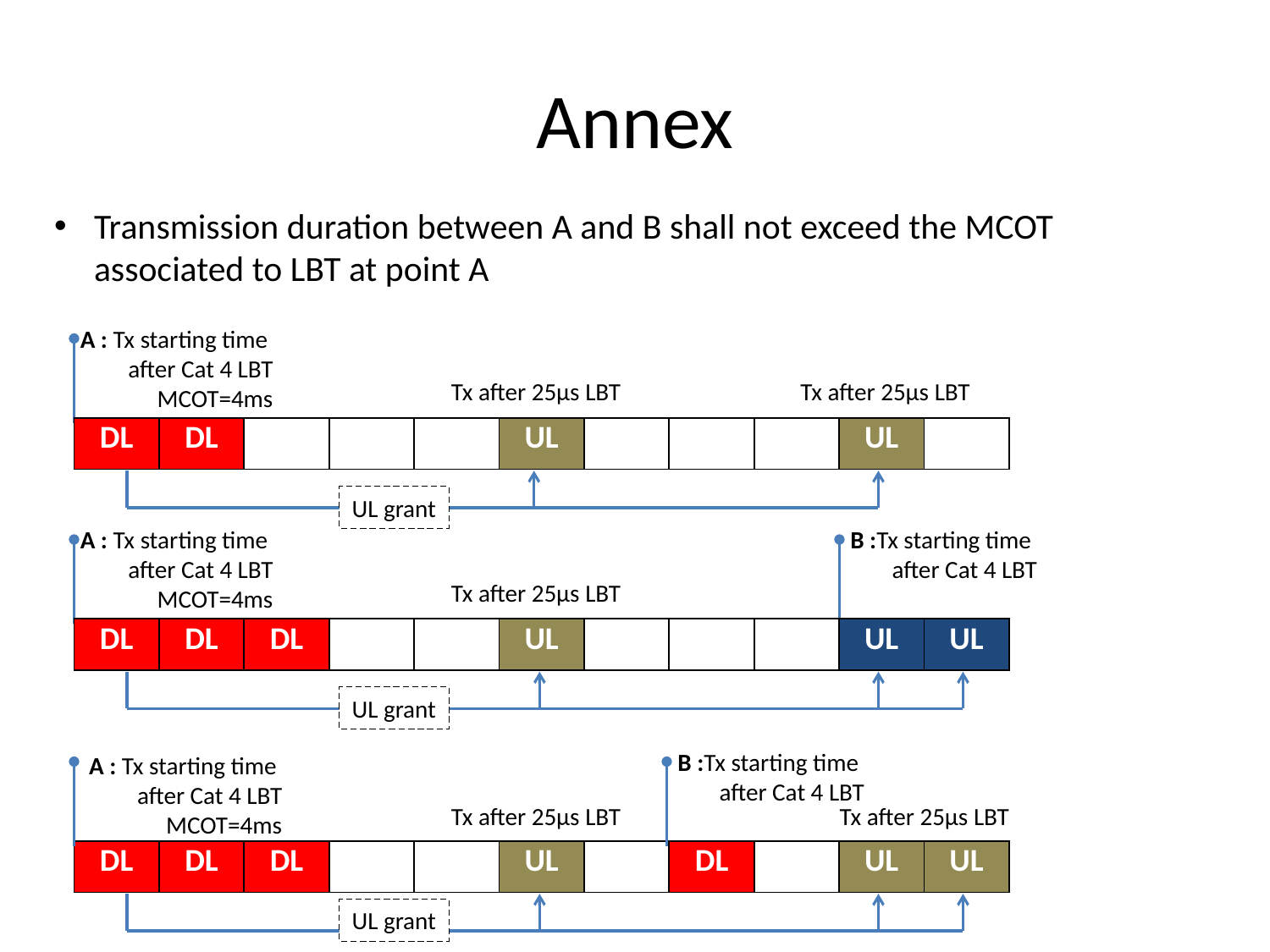

# Annex
Transmission duration between A and B shall not exceed the MCOT associated to LBT at point A
A : Tx starting time
after Cat 4 LBT
MCOT=4ms
Tx after 25µs LBT
Tx after 25µs LBT
| DL | DL | DL | DL | DL | UL | UL | UL | UL | UL | UL |
| --- | --- | --- | --- | --- | --- | --- | --- | --- | --- | --- |
UL grant
A : Tx starting time
after Cat 4 LBT
MCOT=4ms
B :Tx starting time
after Cat 4 LBT
Tx after 25µs LBT
| DL | DL | DL | DL | DL | UL | UL | UL | UL | UL | UL |
| --- | --- | --- | --- | --- | --- | --- | --- | --- | --- | --- |
UL grant
B :Tx starting time
after Cat 4 LBT
A : Tx starting time
after Cat 4 LBT
MCOT=4ms
Tx after 25µs LBT
Tx after 25µs LBT
| DL | DL | DL | DL | DL | UL | UL | DL | UL | UL | UL |
| --- | --- | --- | --- | --- | --- | --- | --- | --- | --- | --- |
UL grant